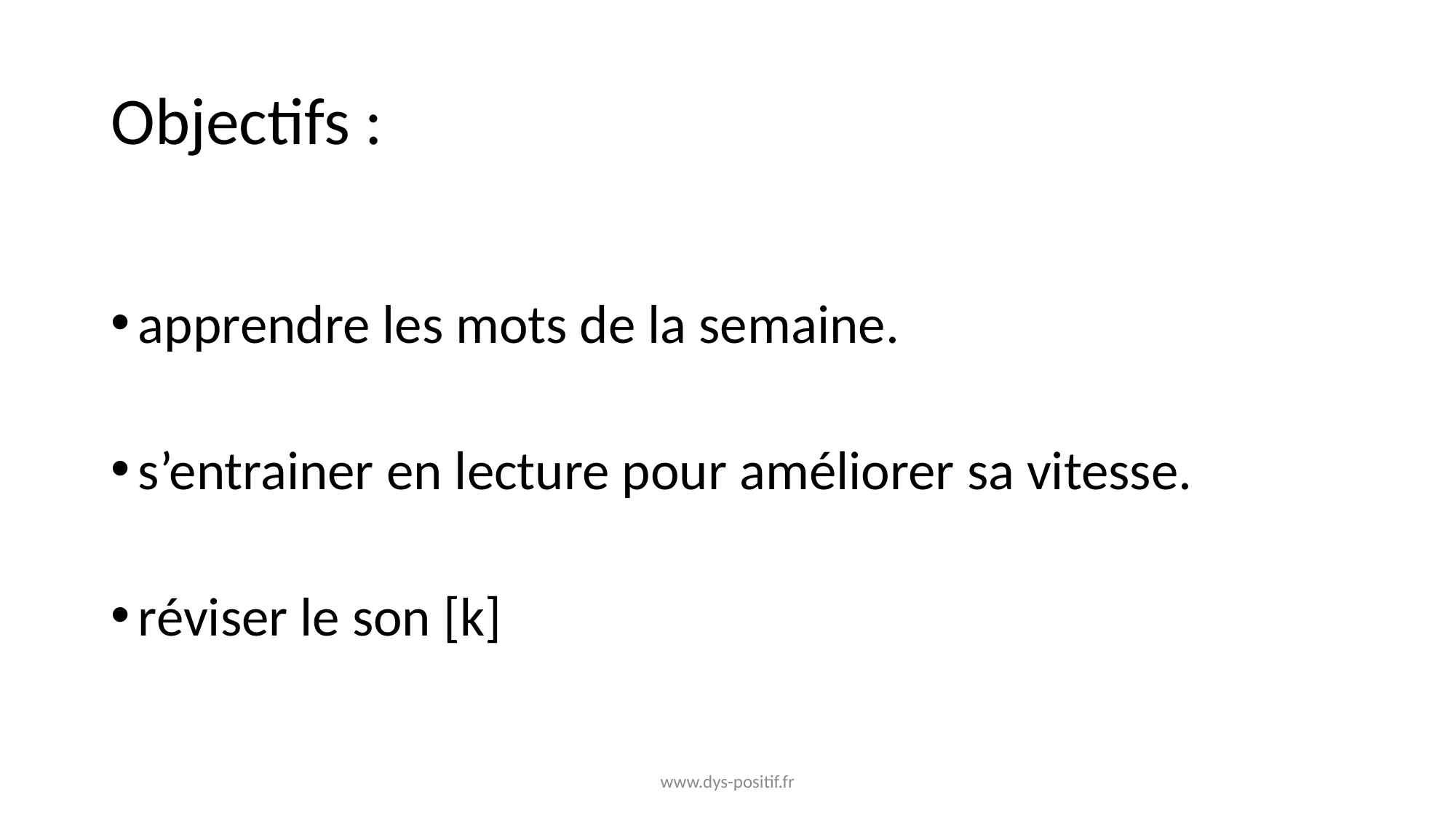

# Objectifs :
apprendre les mots de la semaine.
s’entrainer en lecture pour améliorer sa vitesse.
réviser le son [k]

www.dys-positif.fr